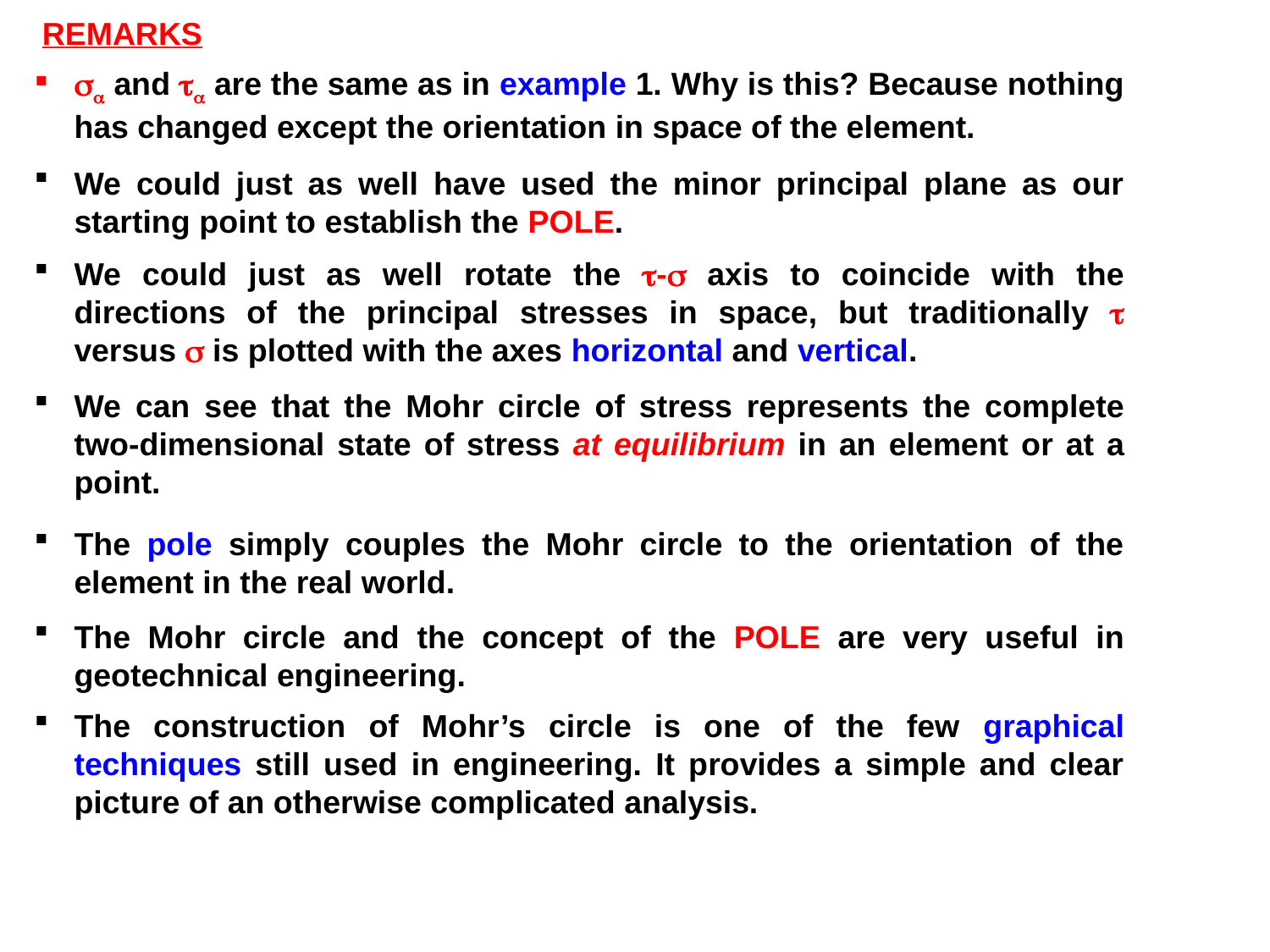

REMARKS
σα and τα are the same as in example 1. Why is this? Because nothing has changed except the orientation in space of the element.
We could just as well have used the minor principal plane as our starting point to establish the POLE.
We could just as well rotate the τ-σ axis to coincide with the directions of the principal stresses in space, but traditionally τ versus σ is plotted with the axes horizontal and vertical.
We can see that the Mohr circle of stress represents the complete two-dimensional state of stress at equilibrium in an element or at a point.
The pole simply couples the Mohr circle to the orientation of the element in the real world.
The Mohr circle and the concept of the POLE are very useful in geotechnical engineering.
The construction of Mohr’s circle is one of the few graphical techniques still used in engineering. It provides a simple and clear picture of an otherwise complicated analysis.